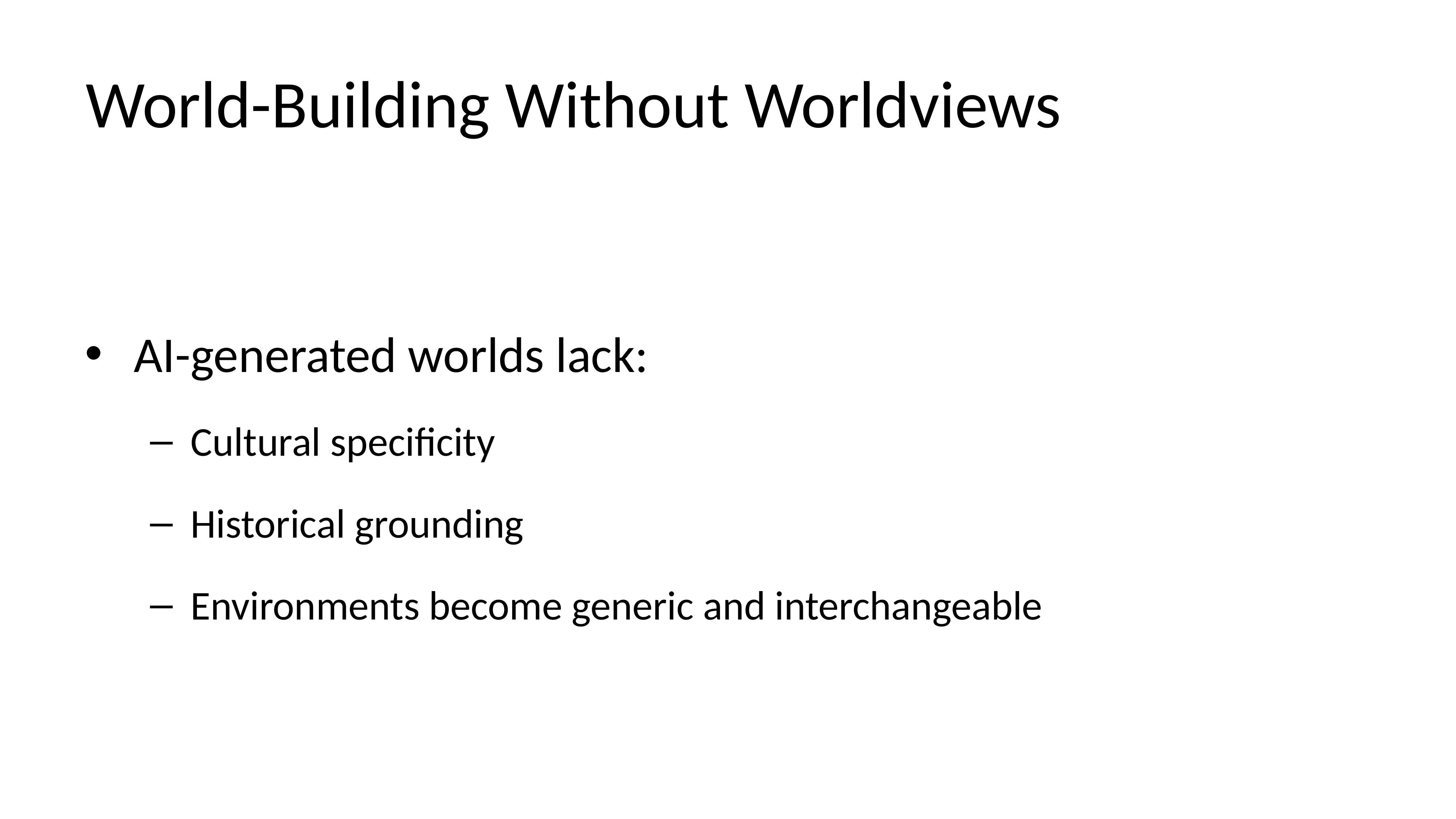

# World-Building Without Worldviews
AI-generated worlds lack:
Cultural specificity
Historical grounding
Environments become generic and interchangeable